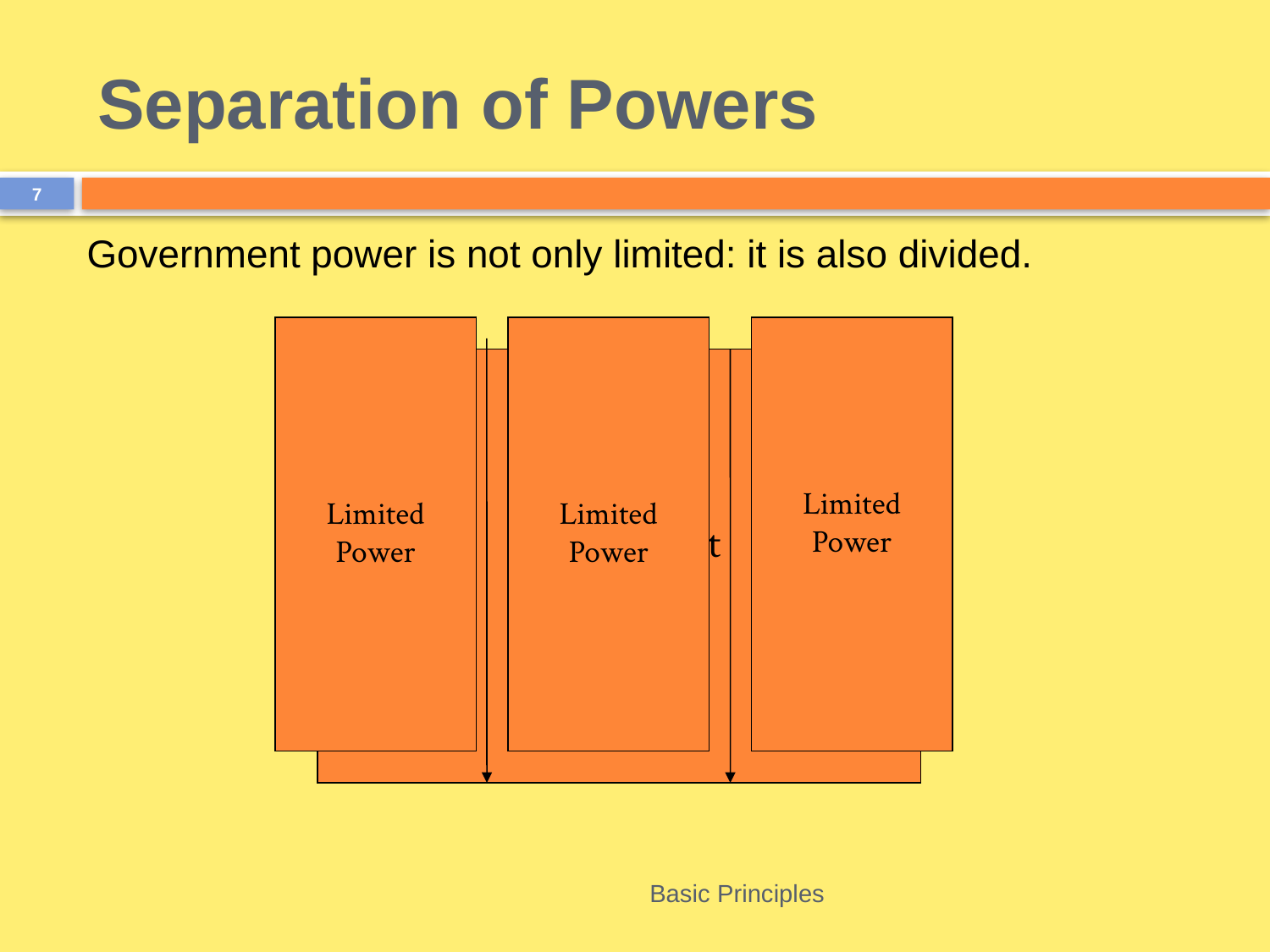

# Separation of Powers
7
Government power is not only limited: it is also divided.

Government
Power

Limited Power
Limited Power
Limited Power
Basic Principles